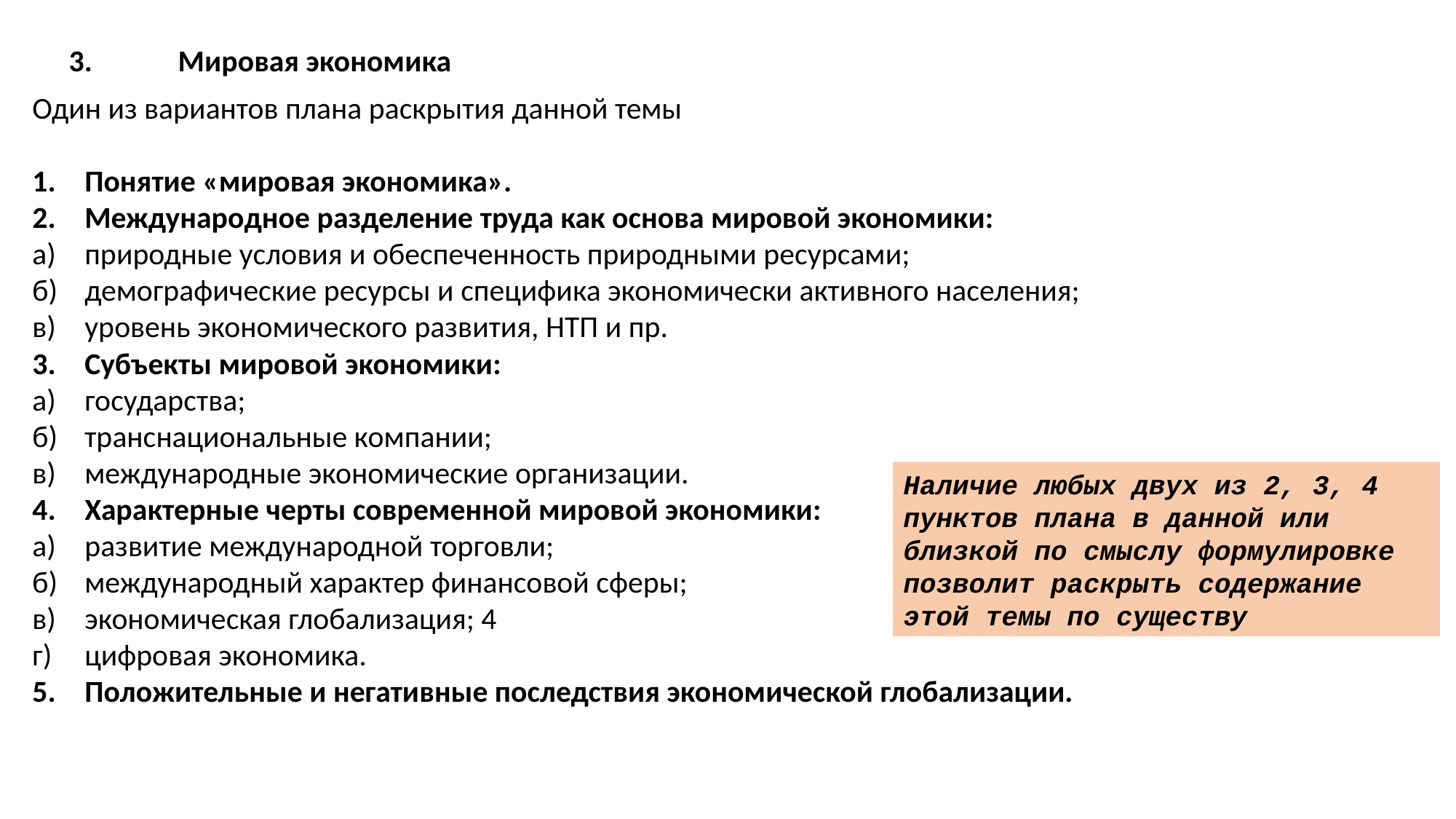

3.	Мировая экономика
Один из вариантов плана раскрытия данной темы

1.	Понятие «мировая экономика».
2.	Международное разделение труда как основа мировой экономики:
а)	природные условия и обеспеченность природными ресурсами;
б)	демографические ресурсы и специфика экономически активного населения;
в)	уровень экономического развития, НТП и пр.
3.	Субъекты мировой экономики:
а)	государства;
б)	транснациональные компании;
в)	международные экономические организации.
4.	Характерные черты современной мировой экономики:
а)	развитие международной торговли;
б)	международный характер финансовой сферы;
в)	экономическая глобализация; 4
г)	цифровая экономика.
5.	Положительные и негативные последствия экономической глобализации.
Наличие любых двух из 2, 3, 4  пунктов плана в данной или близкой по смыслу формулировке позволит раскрыть содержание этой темы по существу